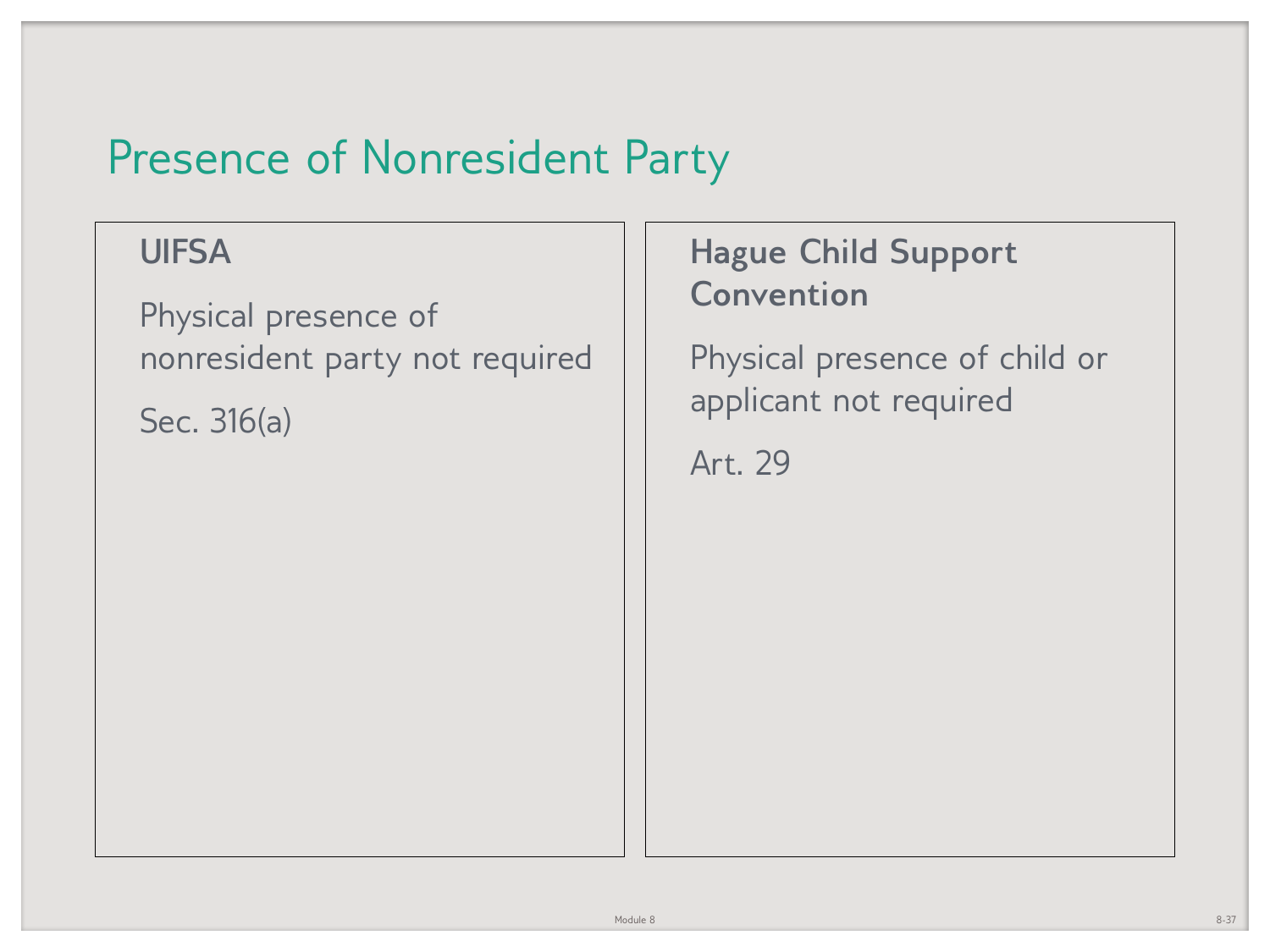

# Presence of Nonresident Party
UIFSA
	Physical presence of nonresident party not required
	Sec. 316(a)
Hague Child Support Convention
	Physical presence of child or applicant not required
	Art. 29
Module 8
8-37